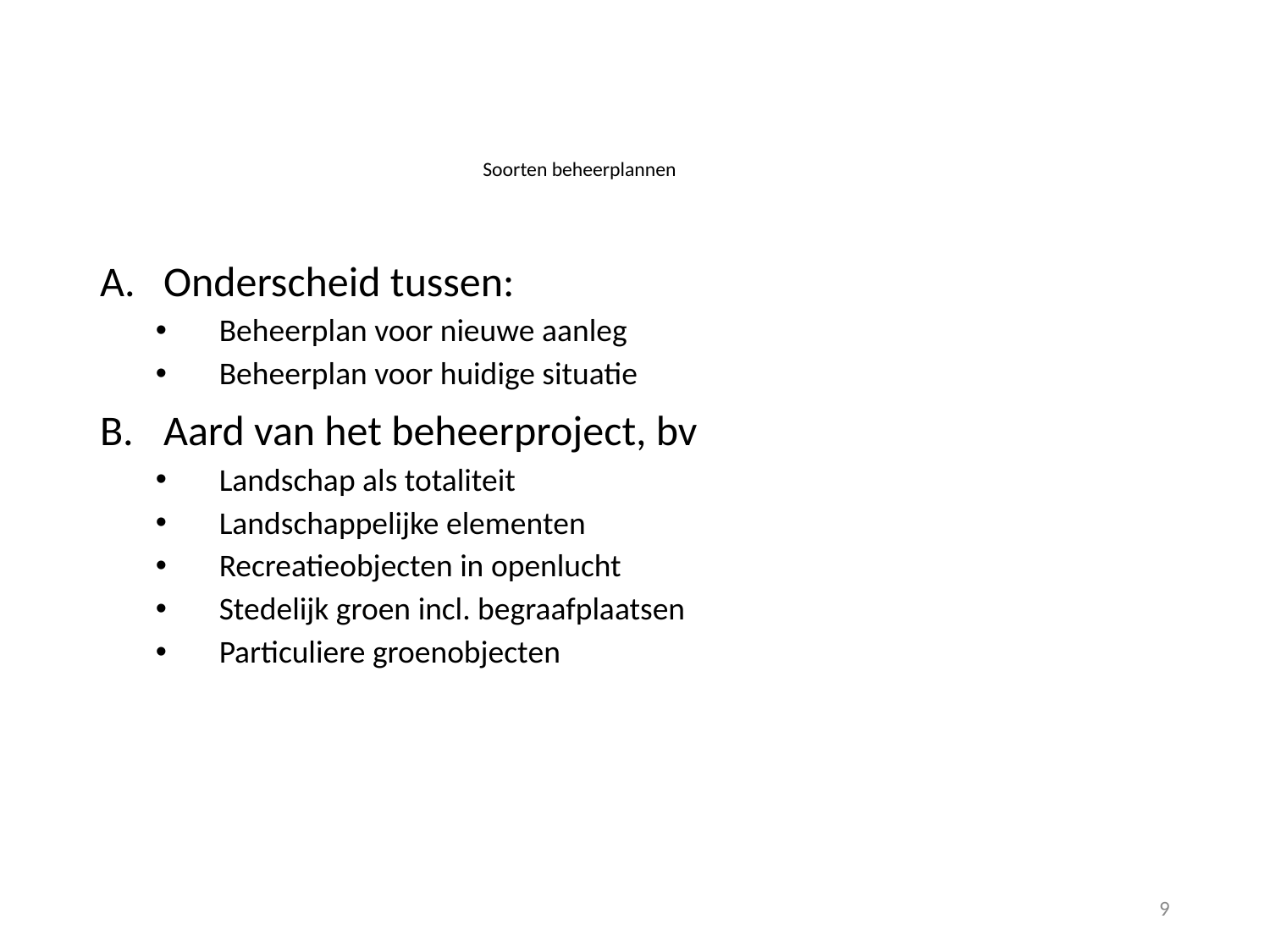

# Soorten beheerplannen

Onderscheid tussen:
Beheerplan voor nieuwe aanleg
Beheerplan voor huidige situatie
Aard van het beheerproject, bv
Landschap als totaliteit
Landschappelijke elementen
Recreatieobjecten in openlucht
Stedelijk groen incl. begraafplaatsen
Particuliere groenobjecten

9